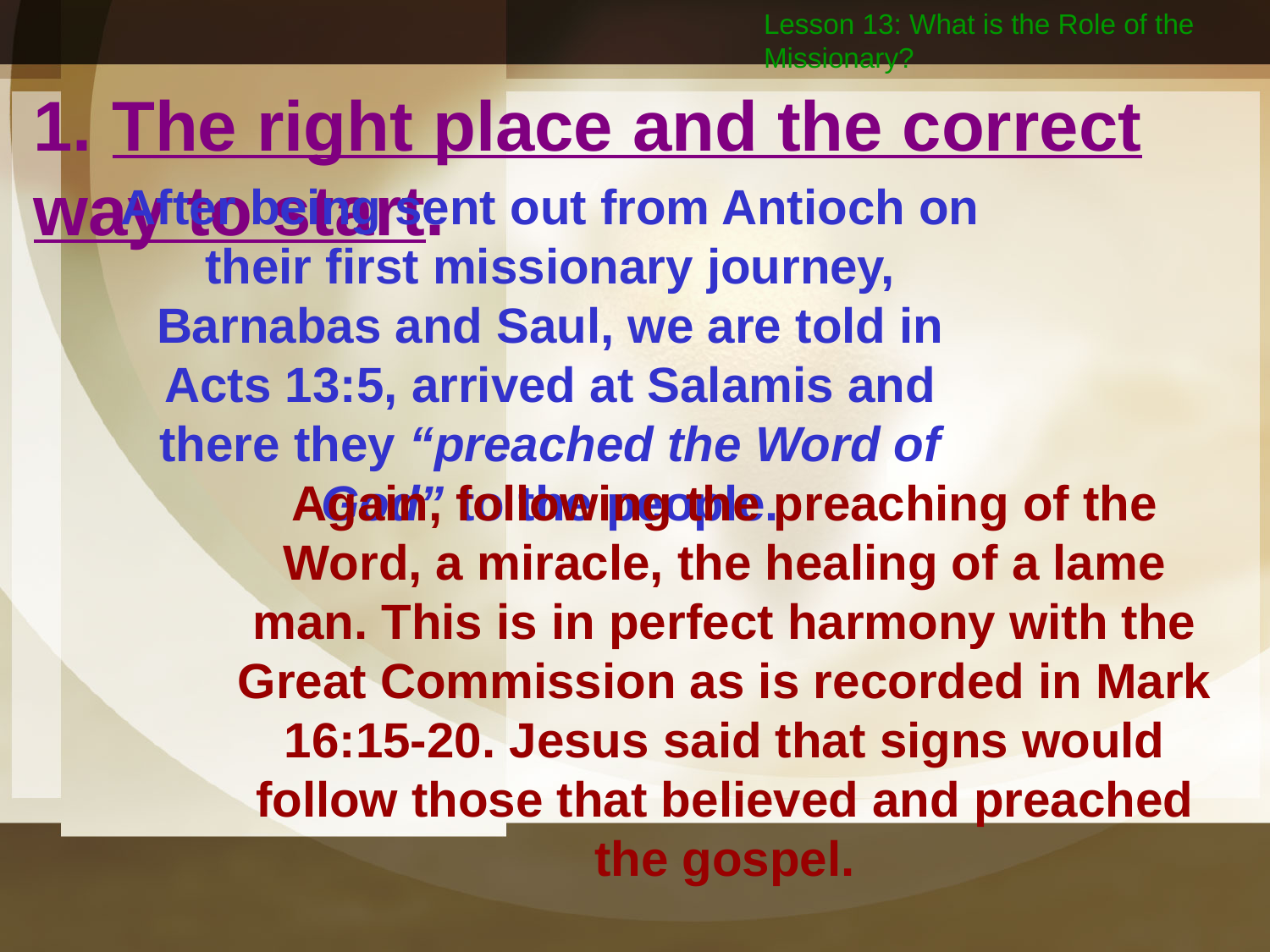

Lesson 13: What is the Role of the Missionary?
1. The right place and the correct way to start.
After being sent out from Antioch on their first missionary journey, Barnabas and Saul, we are told in Acts 13:5, arrived at Salamis and there they “preached the Word of God” to the people.
Again, following the preaching of the Word, a miracle, the healing of a lame man. This is in perfect harmony with the Great Commission as is recorded in Mark 16:15-20. Jesus said that signs would follow those that believed and preached the gospel.